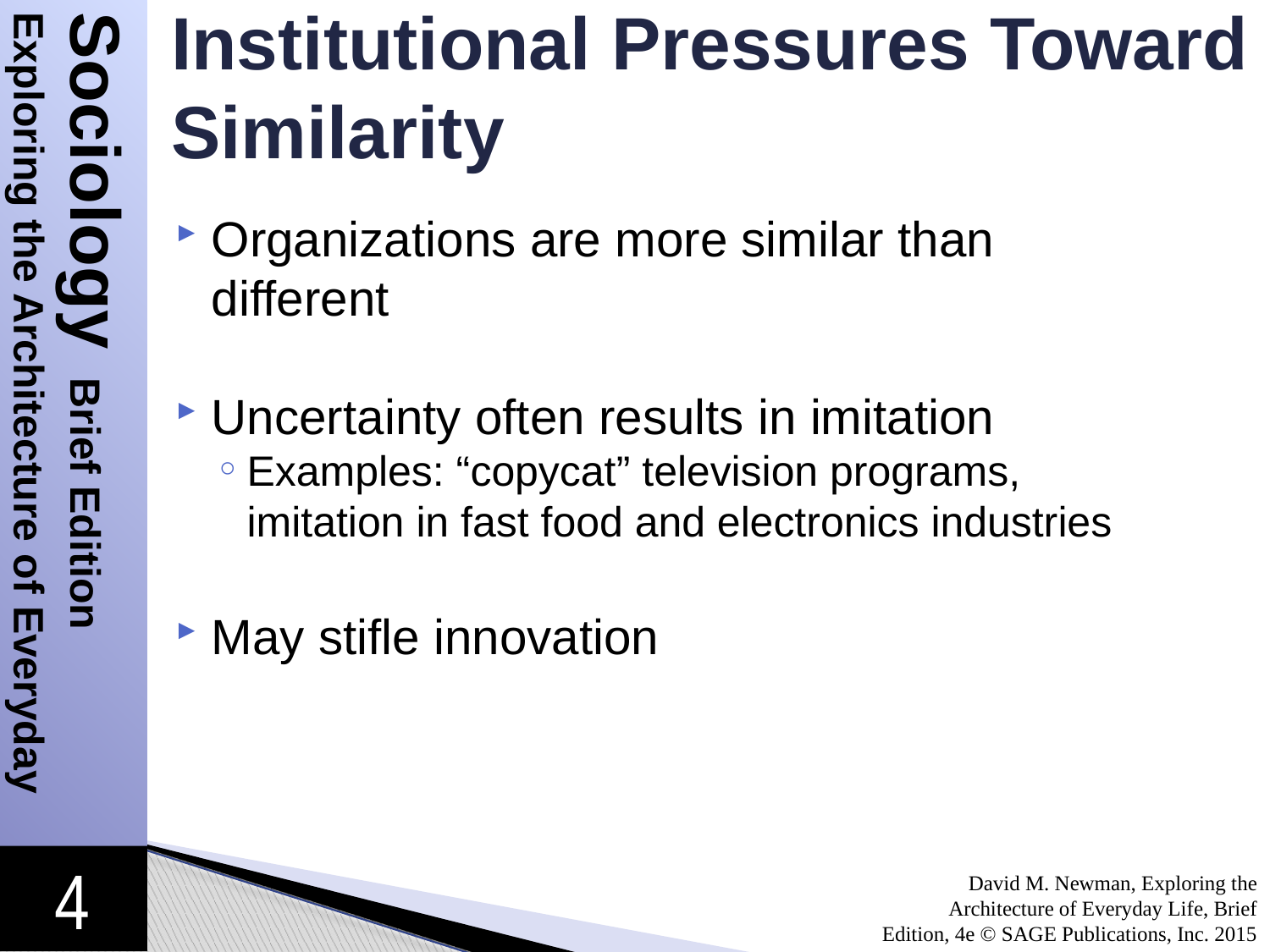

# Institutional Pressures Toward Similarity
Organizations are more similar than different

Uncertainty often results in imitation
Examples: “copycat” television programs, imitation in fast food and electronics industries

May stifle innovation
David M. Newman, Exploring the Architecture of Everyday Life, Brief Edition, 4e © SAGE Publications, Inc. 2015